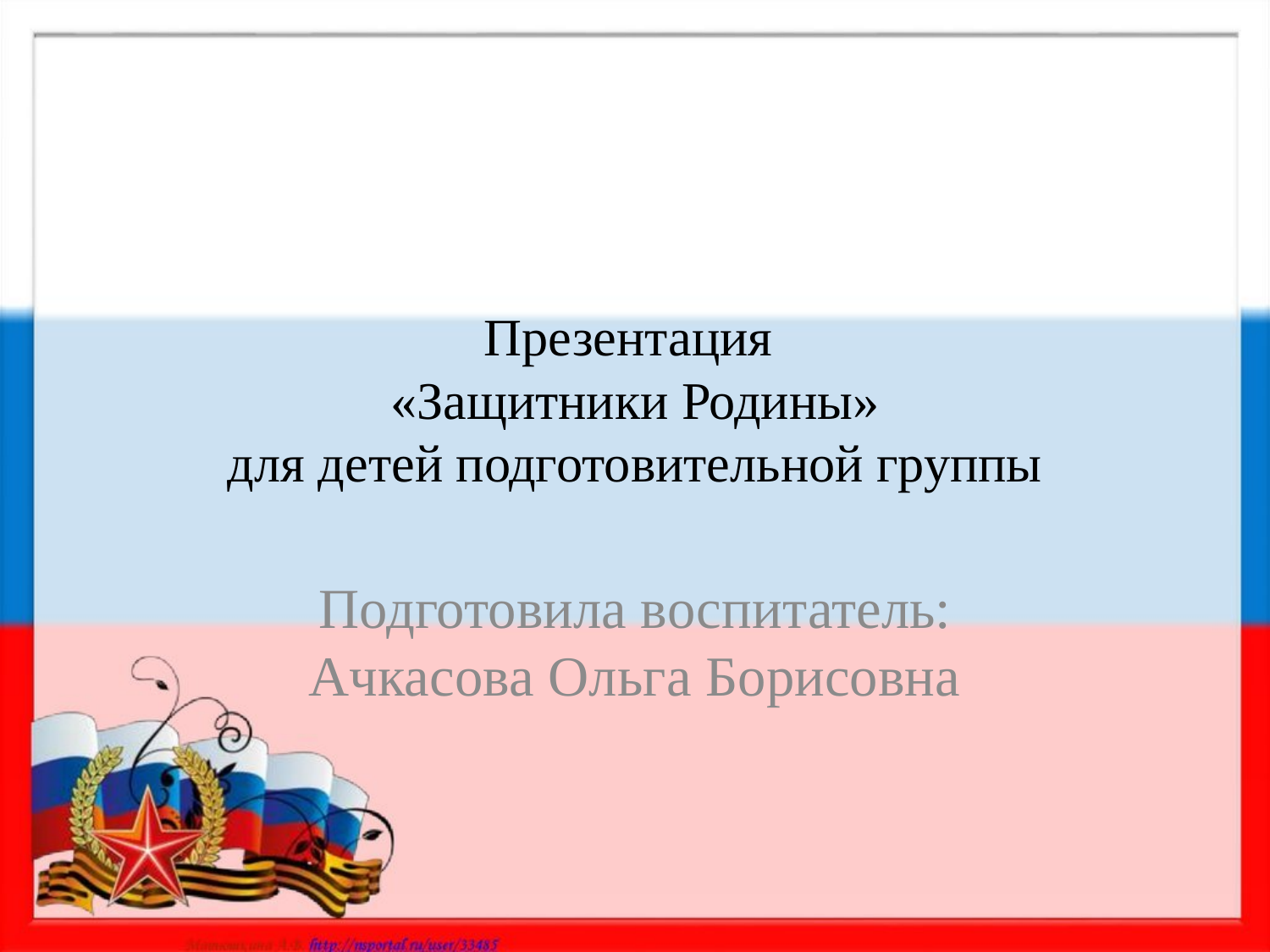

# Презентация «Защитники Родины» для детей подготовительной группы
Подготовила воспитатель: Ачкасова Ольга Борисовна